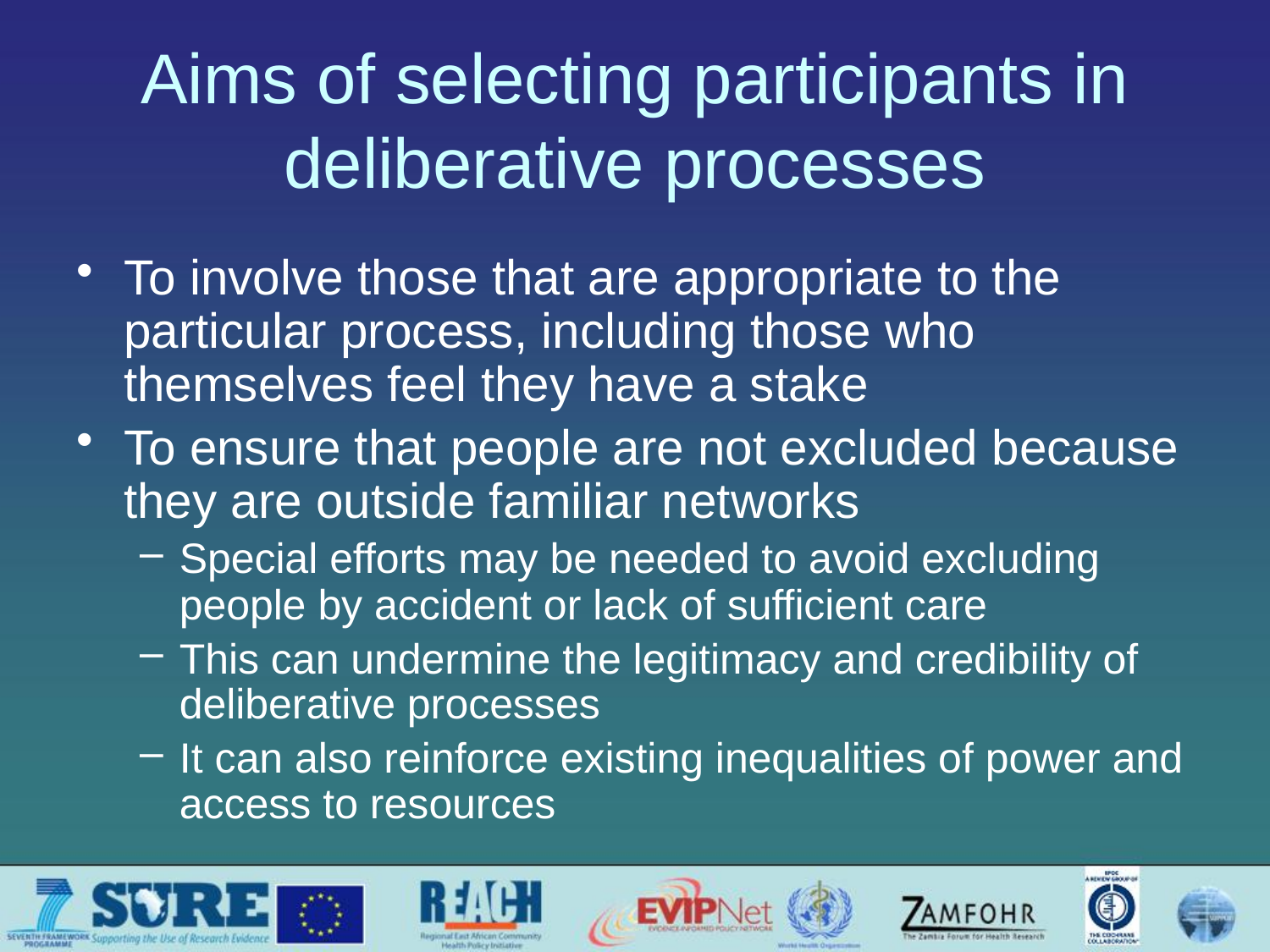

# Aims of selecting participants in deliberative processes
To involve those that are appropriate to the particular process, including those who themselves feel they have a stake
To ensure that people are not excluded because they are outside familiar networks
Special efforts may be needed to avoid excluding people by accident or lack of sufficient care
This can undermine the legitimacy and credibility of deliberative processes
It can also reinforce existing inequalities of power and access to resources